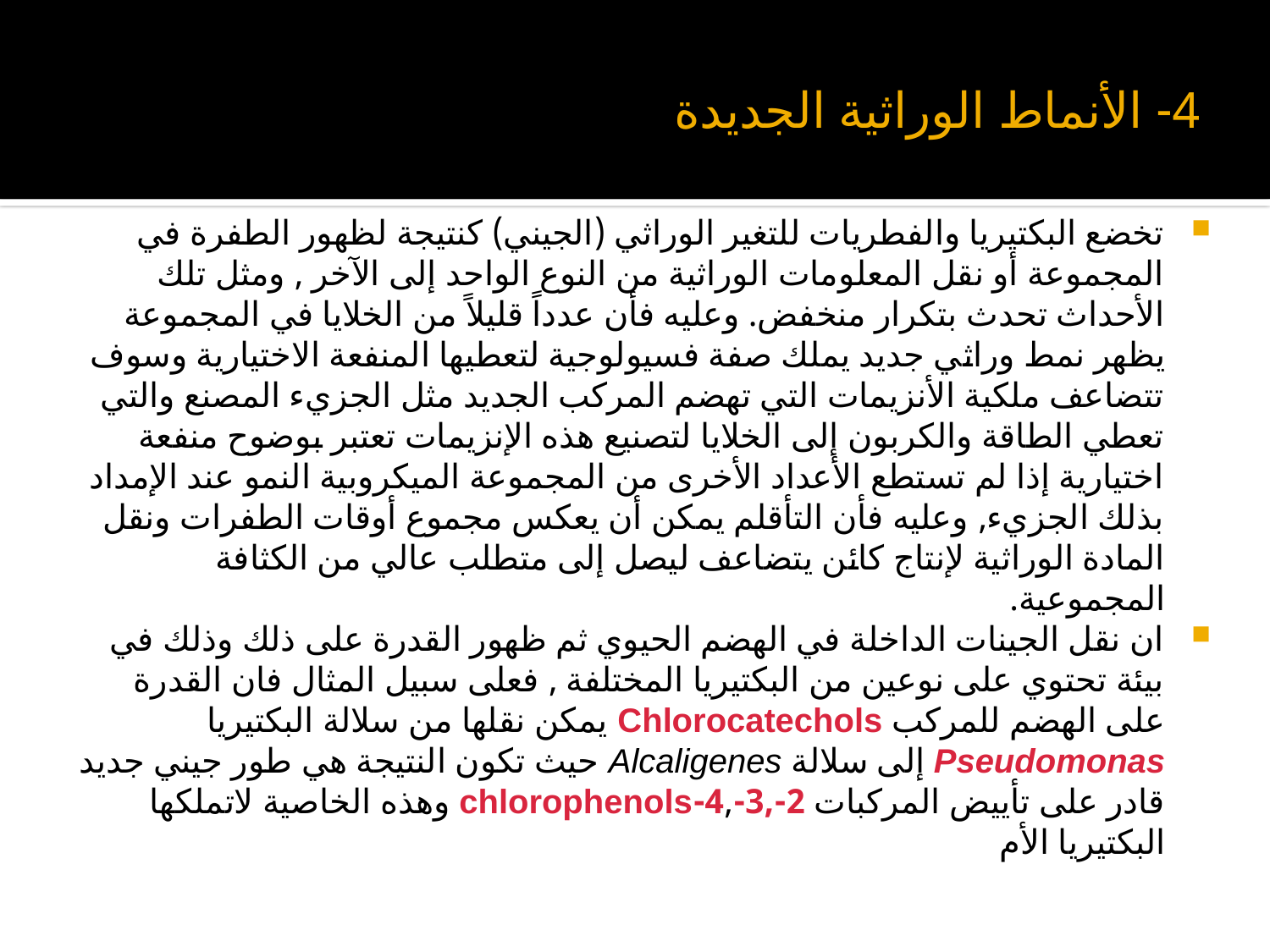

# 4- الأنماط الوراثية الجديدة
تخضع البكتيريا والفطريات للتغير الوراثي (الجيني) كنتيجة لظهور الطفرة في المجموعة أو نقل المعلومات الوراثية من النوع الواحد إلى الآخر , ومثل تلك الأحداث تحدث بتكرار منخفض. وعليه فأن عدداً قليلاً من الخلايا في المجموعة يظهر نمط وراثي جديد يملك صفة فسيولوجية لتعطيها المنفعة الاختيارية وسوف تتضاعف ملكية الأنزيمات التي تهضم المركب الجديد مثل الجزيء المصنع والتي تعطي الطاقة والكربون إلى الخلايا لتصنيع هذه الإنزيمات تعتبر بوضوح منفعة اختيارية إذا لم تستطع الأعداد الأخرى من المجموعة الميكروبية النمو عند الإمداد بذلك الجزيء, وعليه فأن التأقلم يمكن أن يعكس مجموع أوقات الطفرات ونقل المادة الوراثية لإنتاج كائن يتضاعف ليصل إلى متطلب عالي من الكثافة المجموعية.
ان نقل الجينات الداخلة في الهضم الحيوي ثم ظهور القدرة على ذلك وذلك في بيئة تحتوي على نوعين من البكتيريا المختلفة , فعلى سبيل المثال فان القدرة على الهضم للمركب Chlorocatechols يمكن نقلها من سلالة البكتيريا Pseudomonas إلى سلالة Alcaligenes حيث تكون النتيجة هي طور جيني جديد قادر على تأييض المركبات 2-,3-,4-chlorophenols وهذه الخاصية لاتملكها البكتيريا الأم